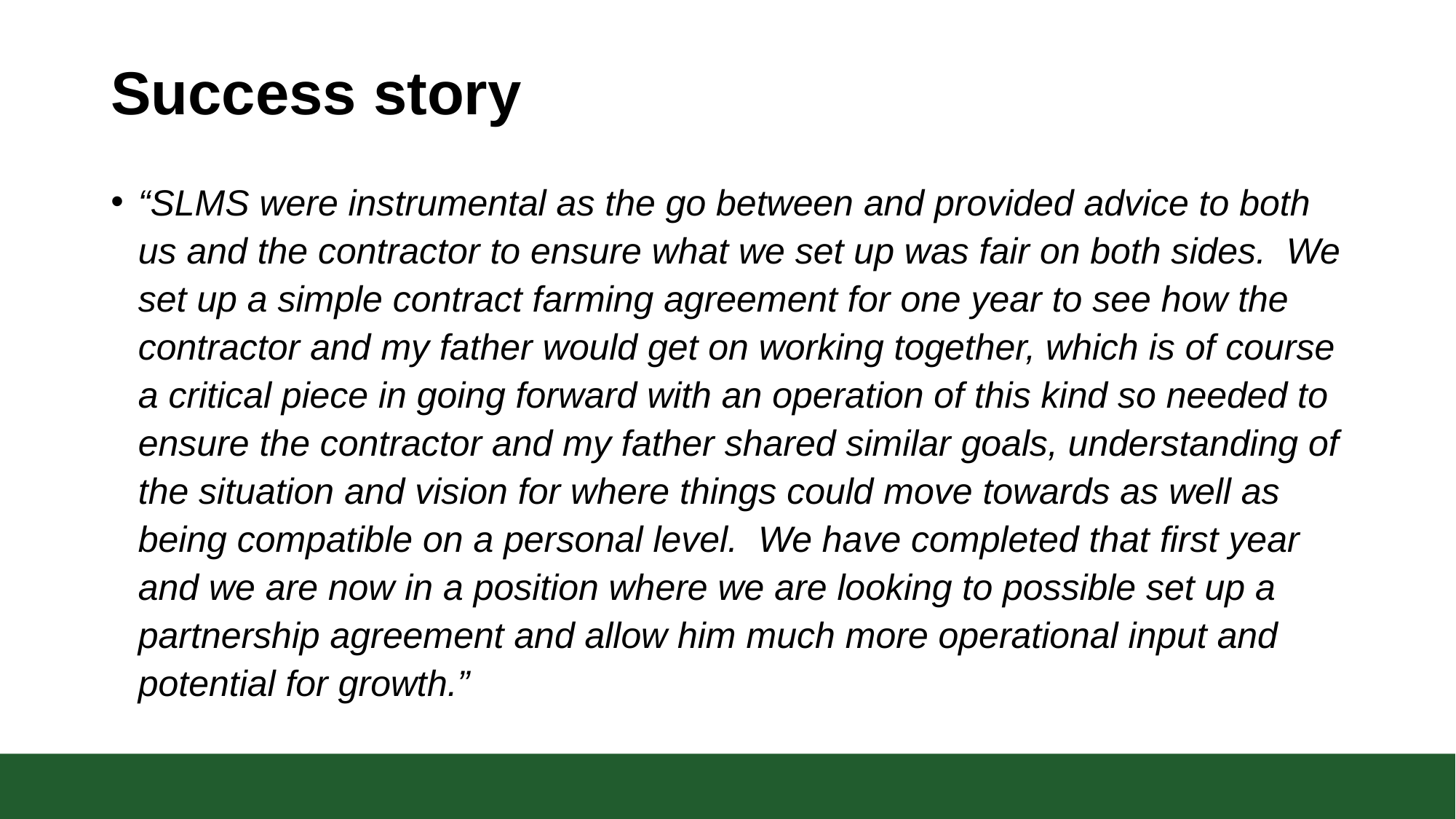

# Success story
“SLMS were instrumental as the go between and provided advice to both us and the contractor to ensure what we set up was fair on both sides.  We set up a simple contract farming agreement for one year to see how the contractor and my father would get on working together, which is of course a critical piece in going forward with an operation of this kind so needed to ensure the contractor and my father shared similar goals, understanding of the situation and vision for where things could move towards as well as being compatible on a personal level.  We have completed that first year and we are now in a position where we are looking to possible set up a partnership agreement and allow him much more operational input and potential for growth.”